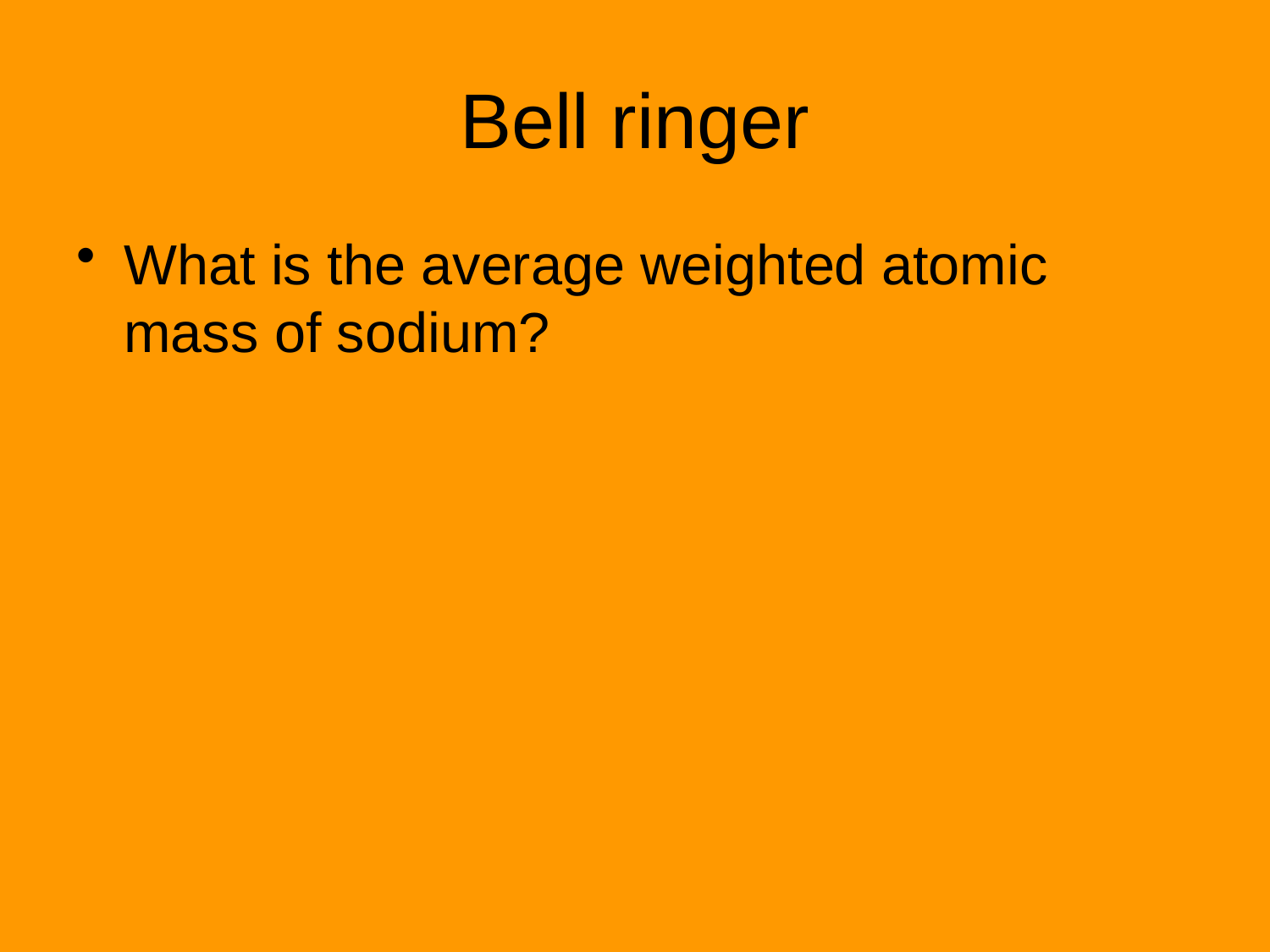

# Bell ringer
What is the average weighted atomic mass of sodium?